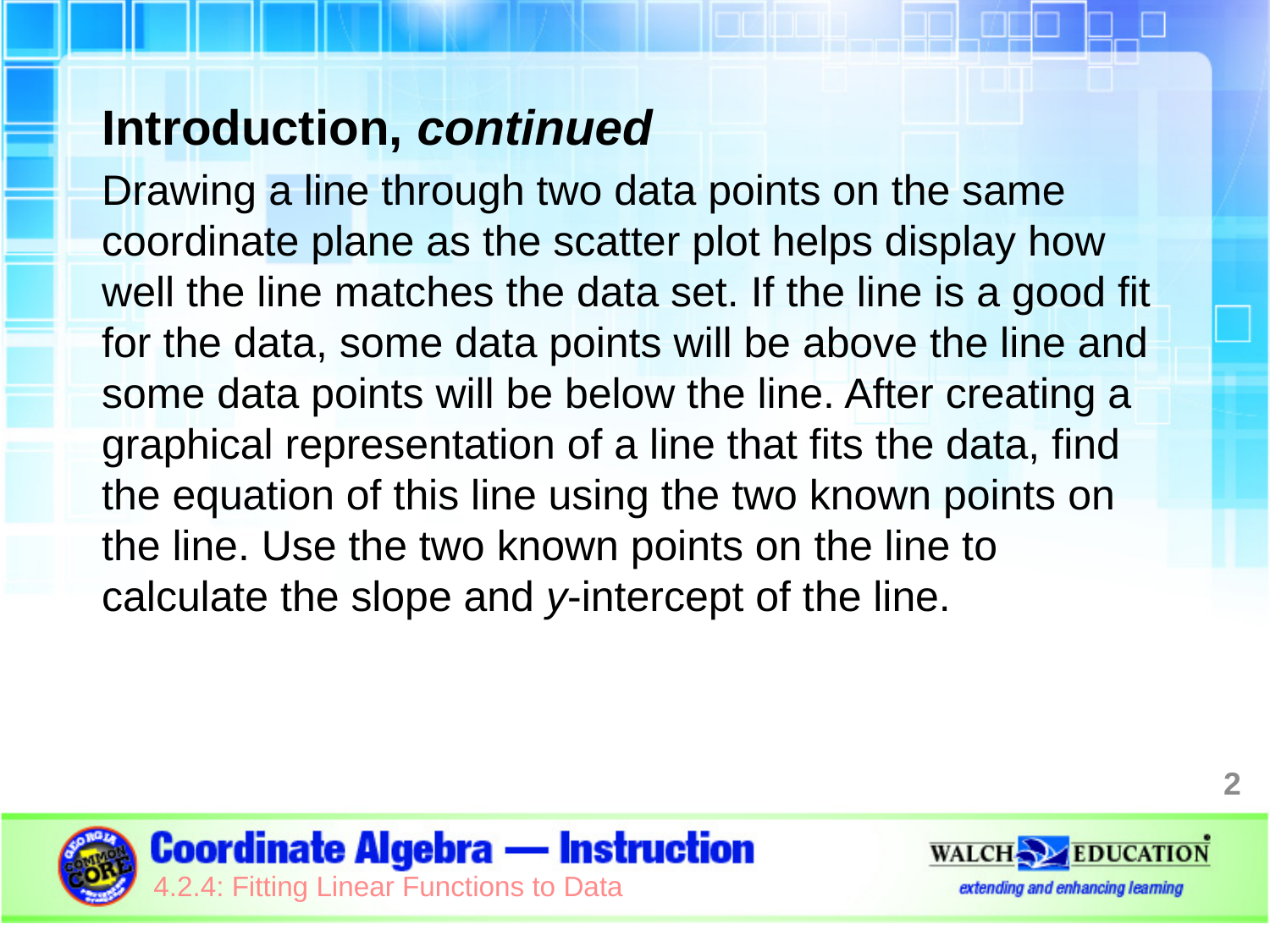

Introduction, continued
Drawing a line through two data points on the same coordinate plane as the scatter plot helps display how well the line matches the data set. If the line is a good fit for the data, some data points will be above the line and some data points will be below the line. After creating a graphical representation of a line that fits the data, find the equation of this line using the two known points on the line. Use the two known points on the line to calculate the slope and y-intercept of the line.
2
4.2.4: Fitting Linear Functions to Data